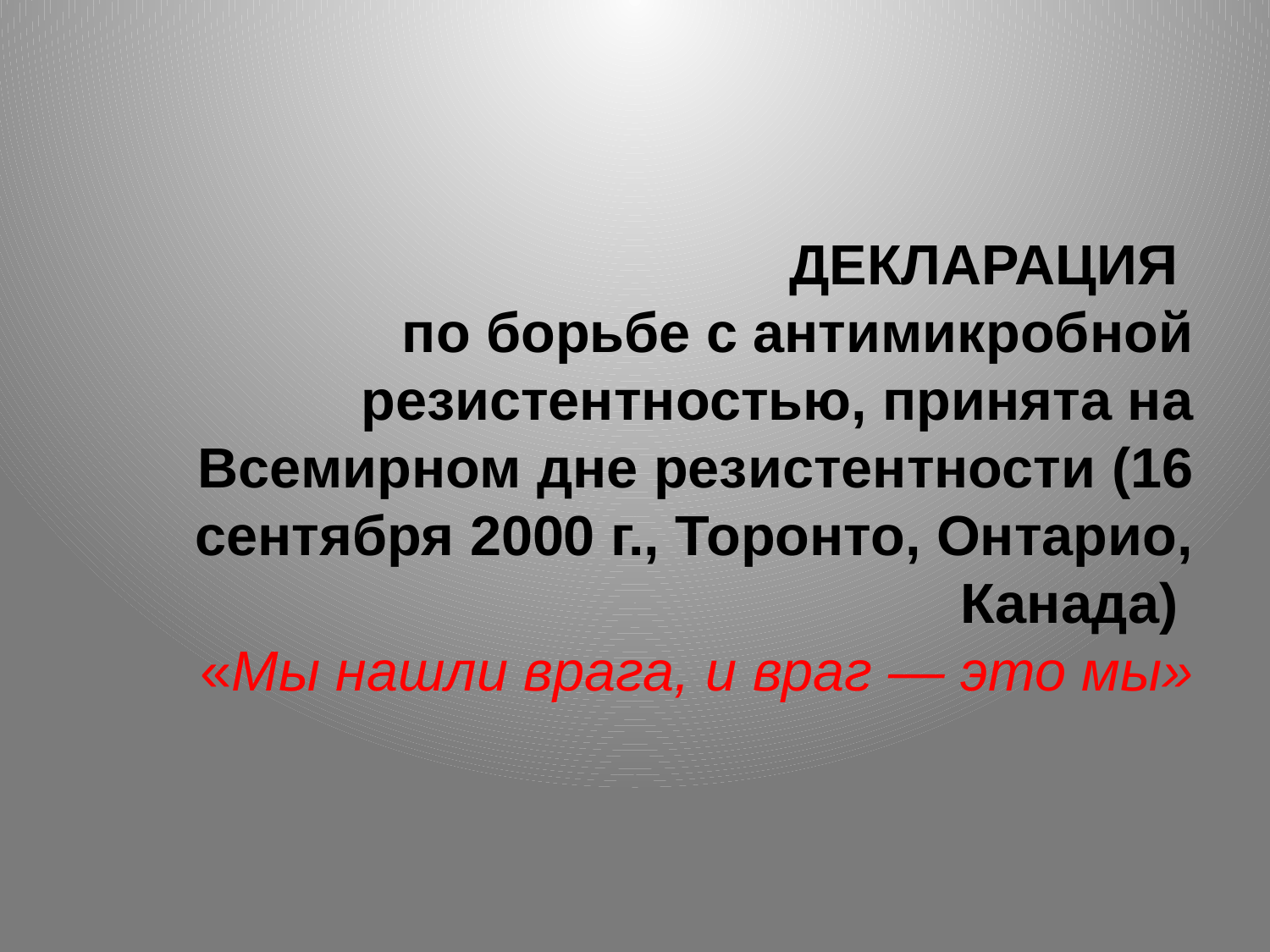

ДЕКЛАРАЦИЯ
по борьбе с антимикробной резистентностью, принята на Всемирном дне резистентности (16 сентября 2000 г., Торонто, Онтарио, Канада)
«Мы нашли врага, и враг — это мы»